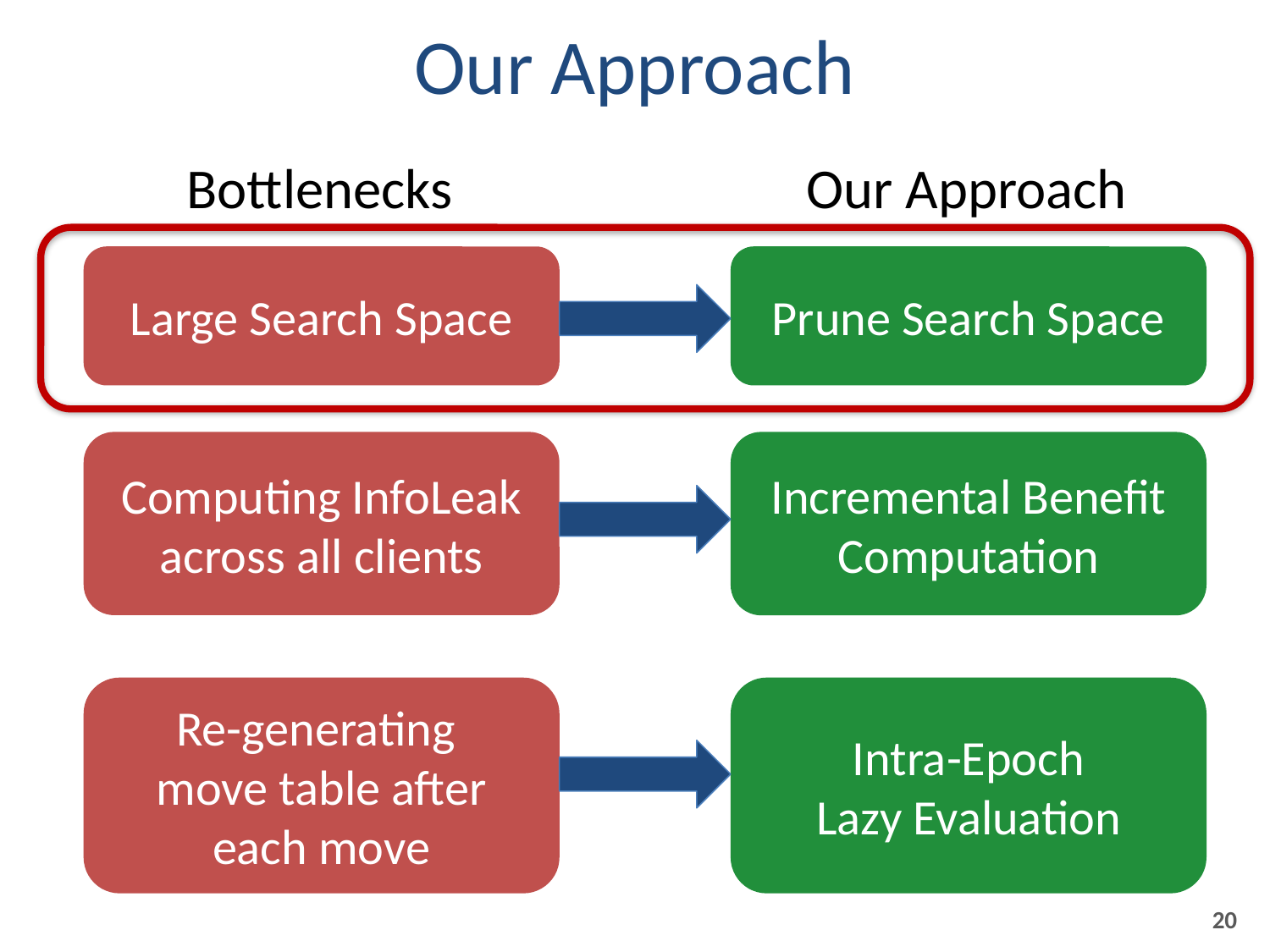

# Our Approach
Bottlenecks
Our Approach

Large Search Space
Prune Search Space

Computing InfoLeak across all clients
Incremental Benefit
Computation

Intra-Epoch
Lazy Evaluation
Re-generating
move table after each move

20